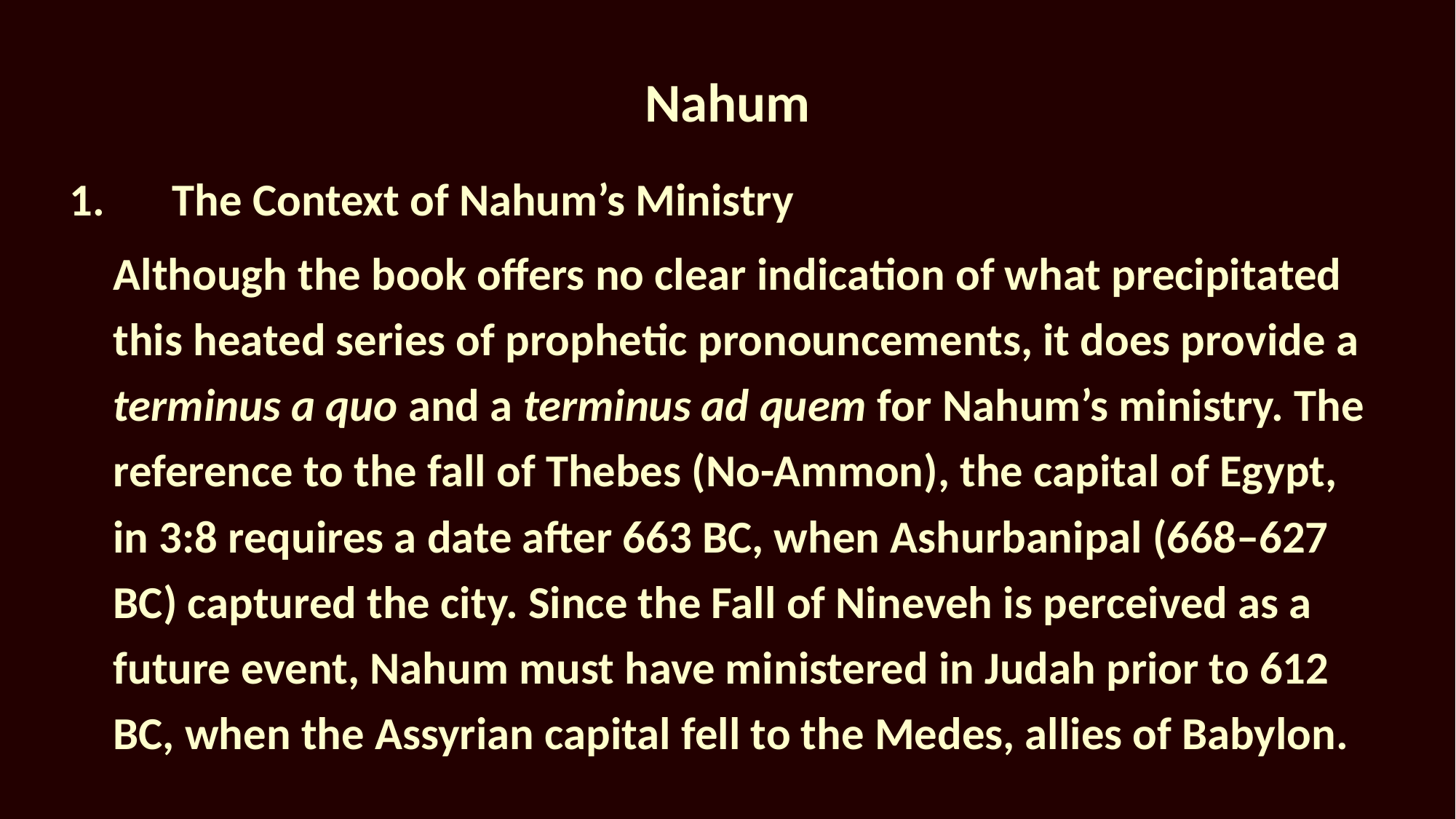

# Nahum
1.	The Context of Nahum’s Ministry
Although the book offers no clear indication of what precipitated this heated series of prophetic pronouncements, it does provide a terminus a quo and a terminus ad quem for Nahum’s ministry. The reference to the fall of Thebes (No-Ammon), the capital of Egypt, in 3:8 requires a date after 663 BC, when Ashurbanipal (668–627 BC) captured the city. Since the Fall of Nineveh is perceived as a future event, Nahum must have ministered in Judah prior to 612 BC, when the Assyrian capital fell to the Medes, allies of Babylon.